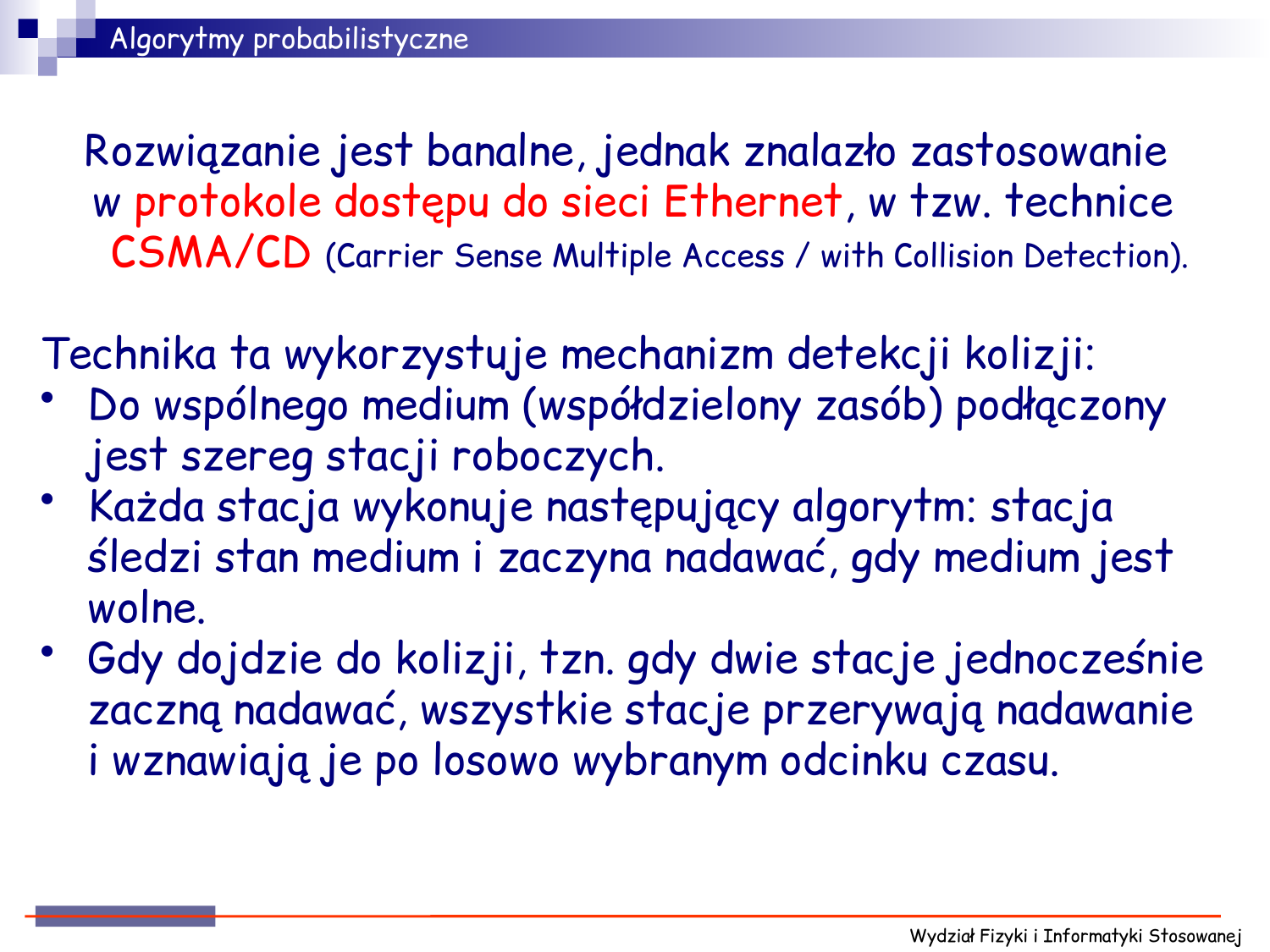

Algorytmy probabilistyczne
Rozwiązanie jest banalne, jednak znalazło zastosowanie
w protokole dostępu do sieci Ethernet, w tzw. technice CSMA/CD (Carrier Sense Multiple Access / with Collision Detection).

Technika ta wykorzystuje mechanizm detekcji kolizji:
Do wspólnego medium (współdzielony zasób) podłączony jest szereg stacji roboczych.
Każda stacja wykonuje następujący algorytm: stacja śledzi stan medium i zaczyna nadawać, gdy medium jest wolne.
Gdy dojdzie do kolizji, tzn. gdy dwie stacje jednocześnie zaczną nadawać, wszystkie stacje przerywają nadawanie
i wznawiają je po losowo wybranym odcinku czasu.

Wydział Fizyki i Informatyki Stosowanej